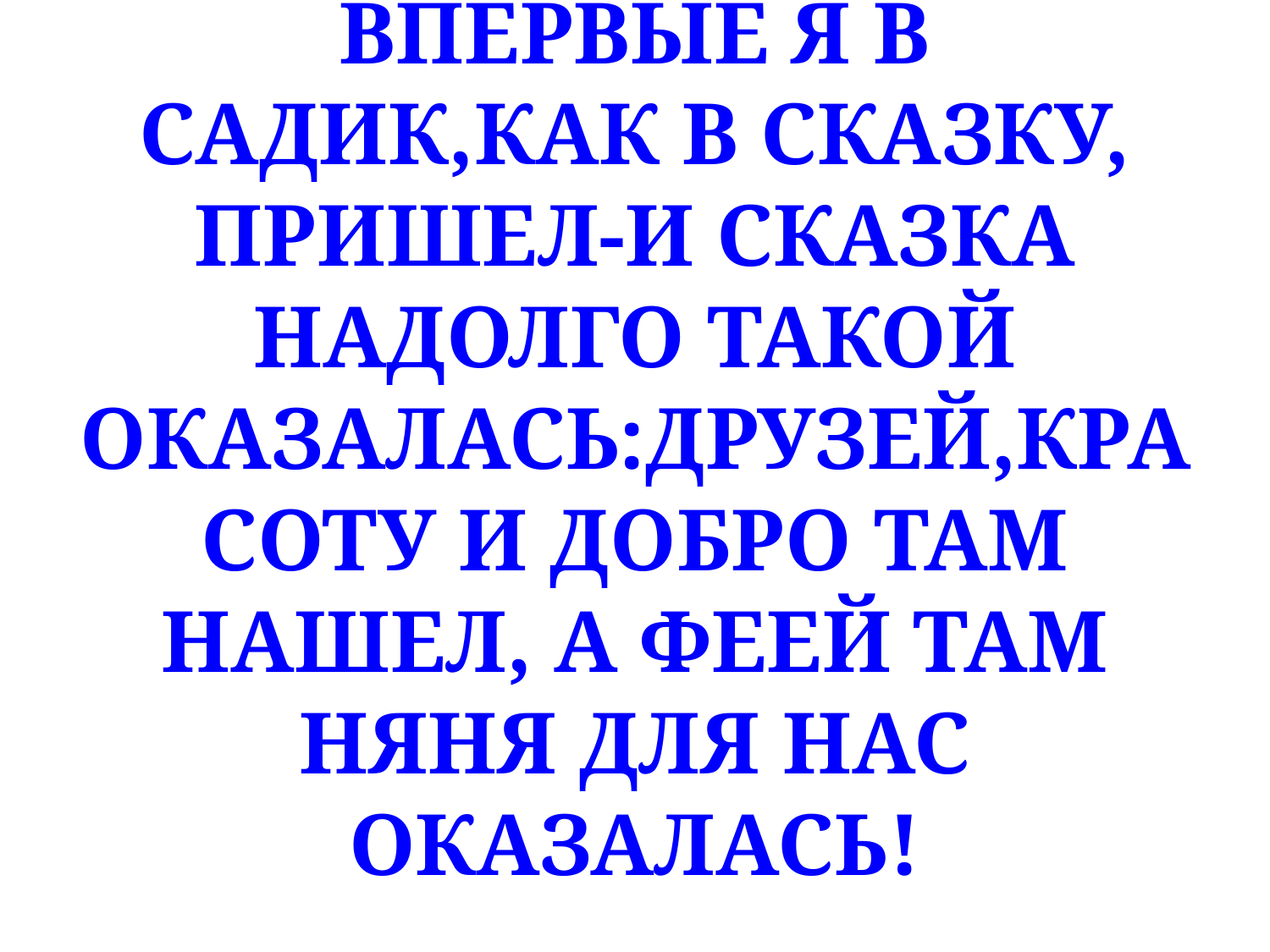

# ВПЕРВЫЕ Я В САДИК,КАК В СКАЗКУ, ПРИШЕЛ-И СКАЗКА НАДОЛГО ТАКОЙ ОКАЗАЛАСЬ:ДРУЗЕЙ,КРАСОТУ И ДОБРО ТАМ НАШЕЛ, А ФЕЕЙ ТАМ НЯНЯ ДЛЯ НАС ОКАЗАЛАСЬ!